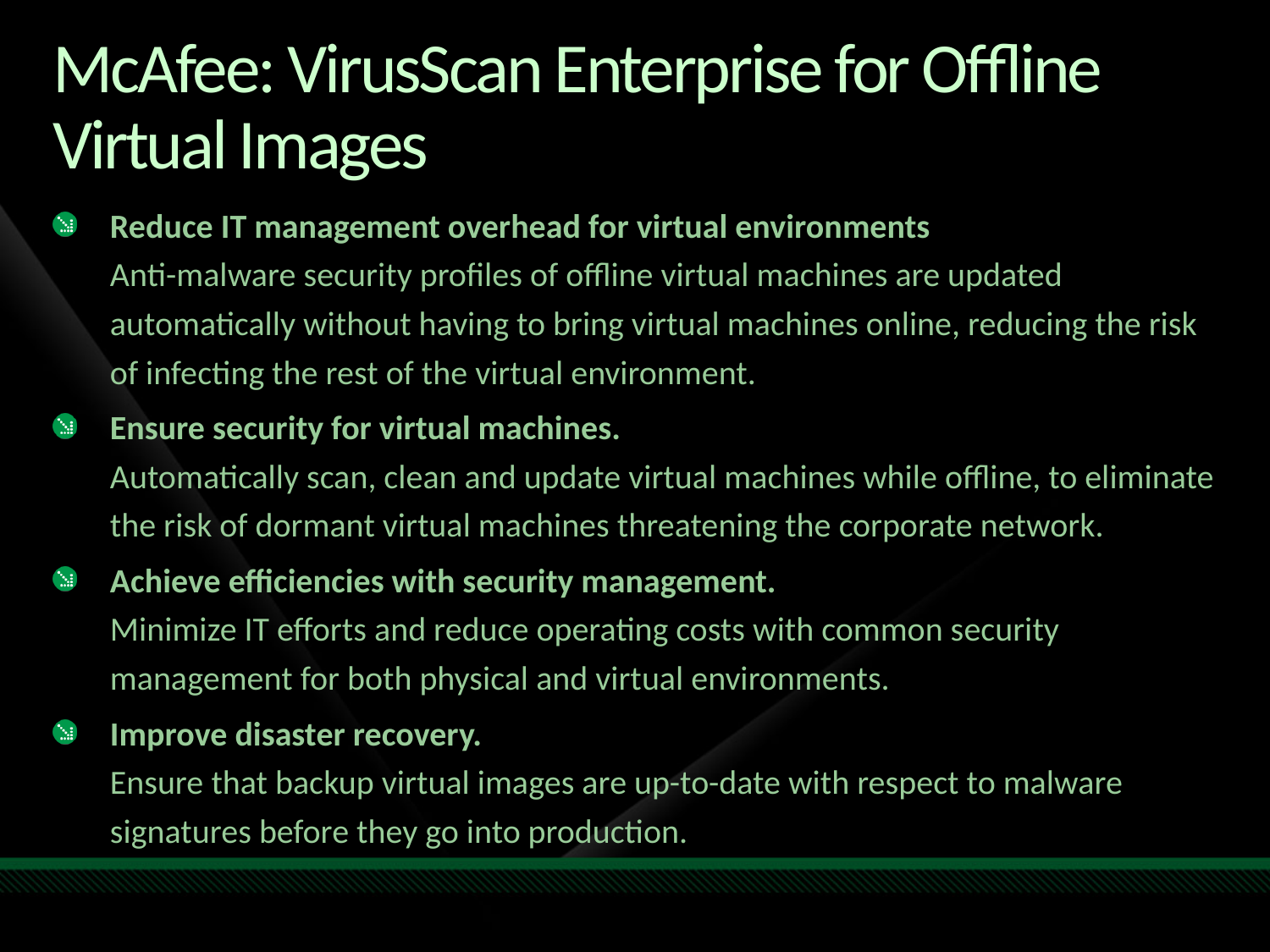

# McAfee: VirusScan Enterprise for Offline Virtual Images
Reduce IT management overhead for virtual environments
Anti-malware security profiles of offline virtual machines are updated automatically without having to bring virtual machines online, reducing the risk of infecting the rest of the virtual environment.
Ensure security for virtual machines.
Automatically scan, clean and update virtual machines while offline, to eliminate the risk of dormant virtual machines threatening the corporate network.
Achieve efficiencies with security management.
Minimize IT efforts and reduce operating costs with common security management for both physical and virtual environments.
Improve disaster recovery.
Ensure that backup virtual images are up-to-date with respect to malware signatures before they go into production.